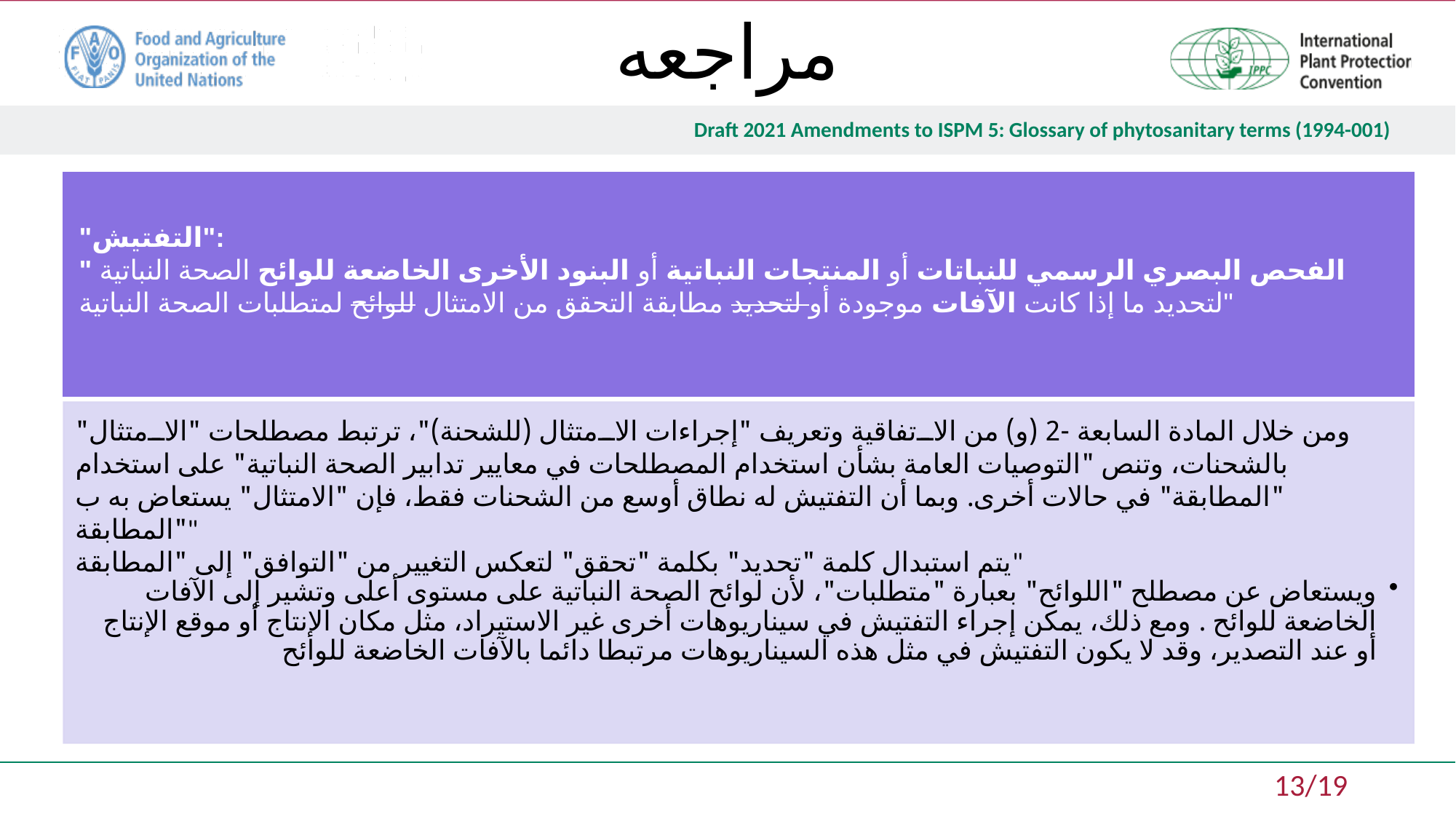

مراجعه
"التفتيش":
"الفحص البصري الرسمي للنباتات أو المنتجات النباتية أو البنود الأخرى الخاضعة للوائح الصحة النباتية  لتحديد ما إذا كانت الآفات موجودة أو لتحديد مطابقة التحقق من الامتثال للوائح لمتطلبات الصحة النباتية"

ومن خلال المادة السابعة -2 (و) من الاتفاقية وتعريف "إجراءات الامتثال (للشحنة)"، ترتبط مصطلحات "الامتثال" بالشحنات، وتنص "التوصيات العامة بشأن استخدام المصطلحات في معايير تدابير الصحة النباتية" على استخدام "المطابقة" في حالات أخرى. وبما أن التفتيش له نطاق أوسع من الشحنات فقط، فإن "الامتثال" يستعاض به ب "المطابقة"
يتم استبدال كلمة "تحديد" بكلمة "تحقق" لتعكس التغيير من "التوافق" إلى "المطابقة"
ويستعاض عن مصطلح "اللوائح" بعبارة "متطلبات"، لأن لوائح الصحة النباتية على مستوى أعلى وتشير إلى الآفات الخاضعة للوائح . ومع ذلك، يمكن إجراء التفتيش في سيناريوهات أخرى غير الاستيراد، مثل مكان الإنتاج أو موقع الإنتاج أو عند التصدير، وقد لا يكون التفتيش في مثل هذه السيناريوهات مرتبطا دائما بالآفات الخاضعة للوائح